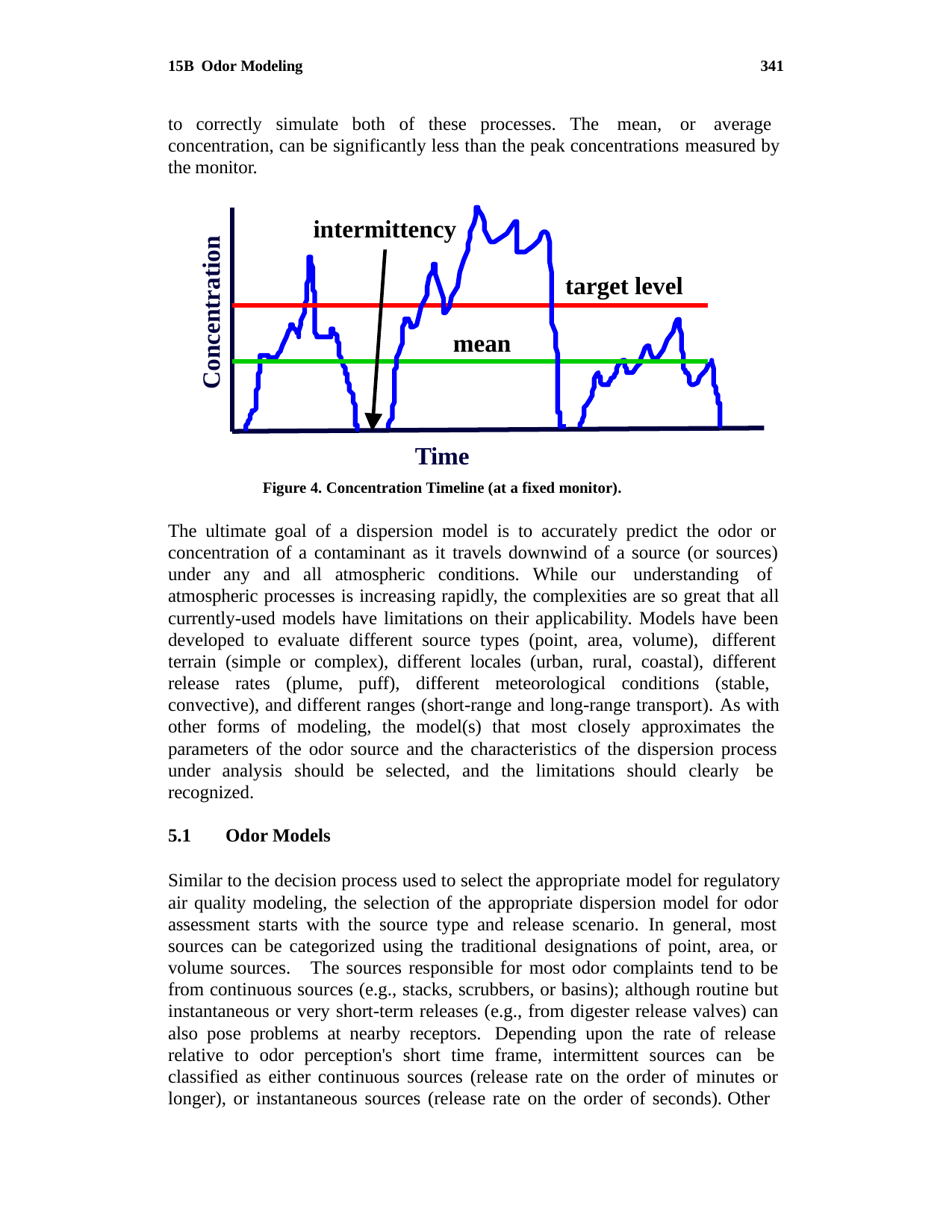

15B Odor Modeling
341
to correctly simulate both of these processes. The mean, or average  concentration, can be significantly less than the peak concentrations measured by  the monitor.

intermittency

target level

mean

Concentration
Time
Figure 4. Concentration Timeline (at a fixed monitor).

The ultimate goal of a dispersion model is to accurately predict the odor or  concentration of a contaminant as it travels downwind of a source (or sources)  under any and all atmospheric conditions. While our understanding of  atmospheric processes is increasing rapidly, the complexities are so great that all  currently-used models have limitations on their applicability. Models have been  developed to evaluate different source types (point, area, volume), different  terrain (simple or complex), different locales (urban, rural, coastal), different  release rates (plume, puff), different meteorological conditions (stable,  convective), and different ranges (short-range and long-range transport). As with  other forms of modeling, the model(s) that most closely approximates the  parameters of the odor source and the characteristics of the dispersion process  under analysis should be selected, and the limitations should clearly be  recognized.

5.1	Odor Models

Similar to the decision process used to select the appropriate model for regulatory  air quality modeling, the selection of the appropriate dispersion model for odor  assessment starts with the source type and release scenario. In general, most  sources can be categorized using the traditional designations of point, area, or  volume sources.   The sources responsible for most odor complaints tend to be  from continuous sources (e.g., stacks, scrubbers, or basins); although routine but  instantaneous or very short-term releases (e.g., from digester release valves) can  also pose problems at nearby receptors. Depending upon the rate of release  relative to odor perception's short time frame, intermittent sources can be  classified as either continuous sources (release rate on the order of minutes or  longer), or instantaneous sources (release rate on the order of seconds). Other